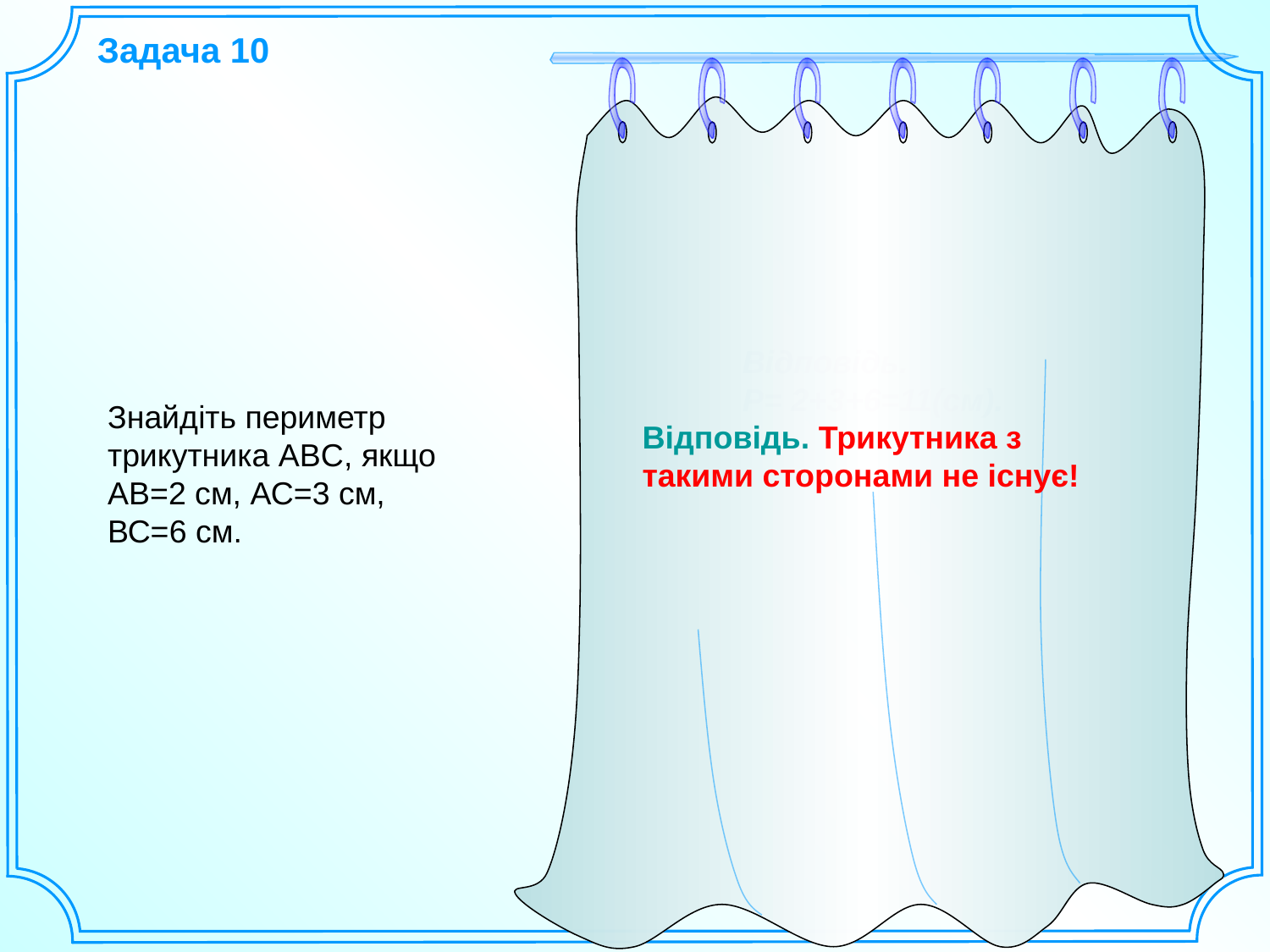

Задача 10

Відповідь.
Р= 2+3+6=11(см).
Знайдіть периметр трикутника ABC, якщо АВ=2 см, АС=3 см, ВС=6 см.
Відповідь. Трикутника з такими сторонами не існує!